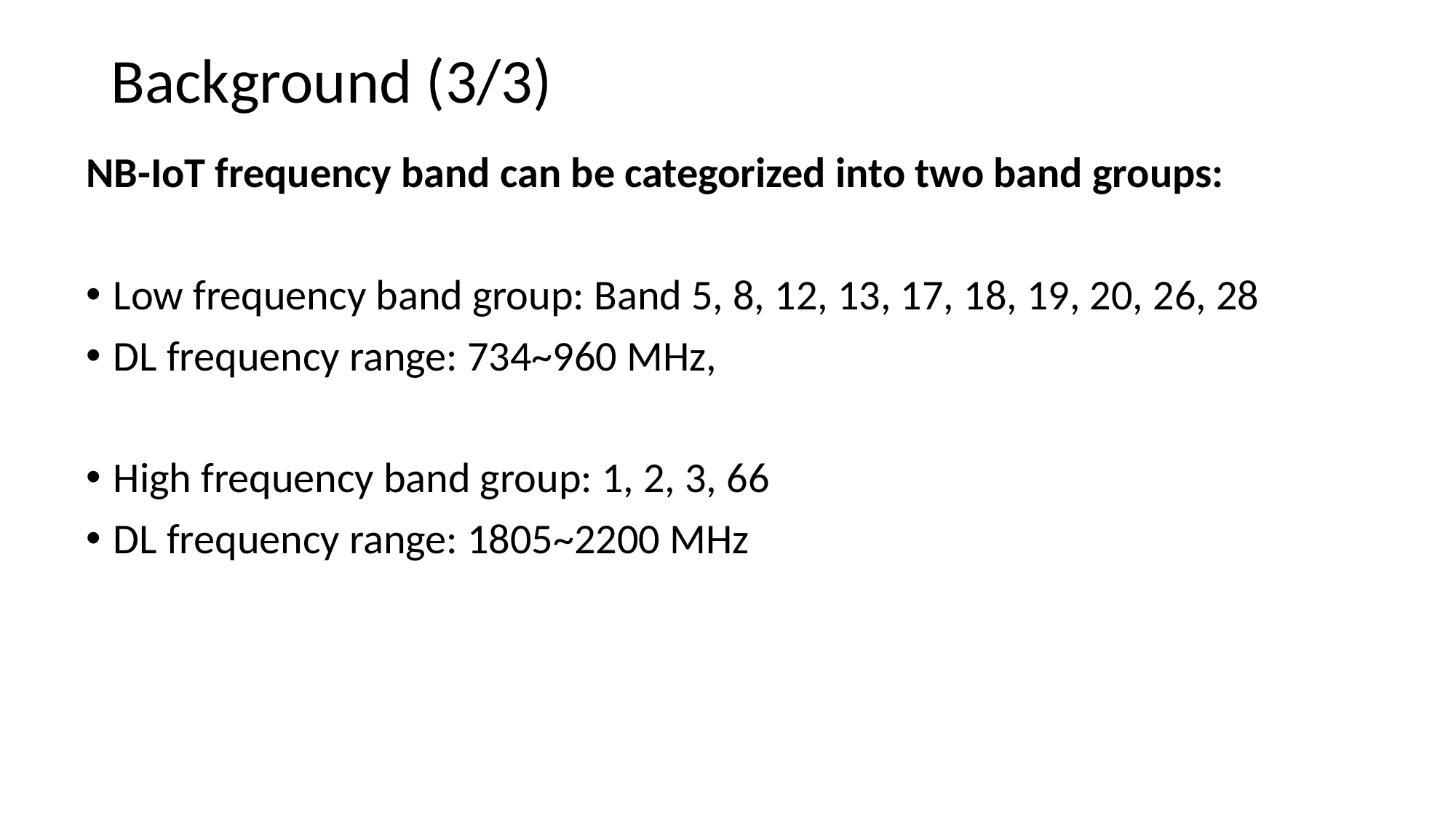

# Background (3/3)
NB-IoT frequency band can be categorized into two band groups:

Low frequency band group: Band 5, 8, 12, 13, 17, 18, 19, 20, 26, 28
DL frequency range: 734~960 MHz,

High frequency band group: 1, 2, 3, 66
DL frequency range: 1805~2200 MHz